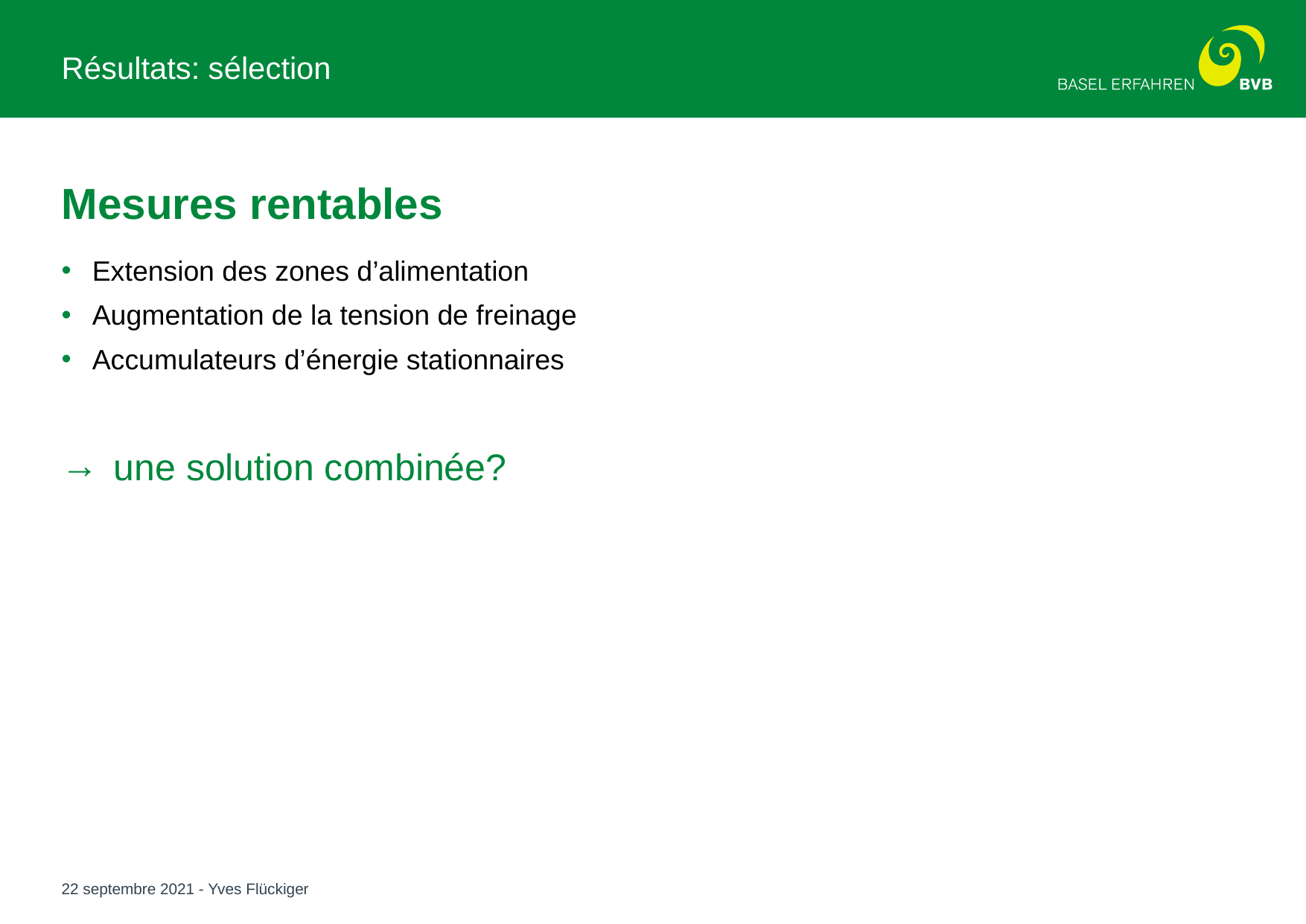

# Résultats: sélection
Mesures rentables
Extension des zones d’alimentation
Augmentation de la tension de freinage
Accumulateurs d’énergie stationnaires

 une solution combinée?
22 septembre 2021 - Yves Flückiger